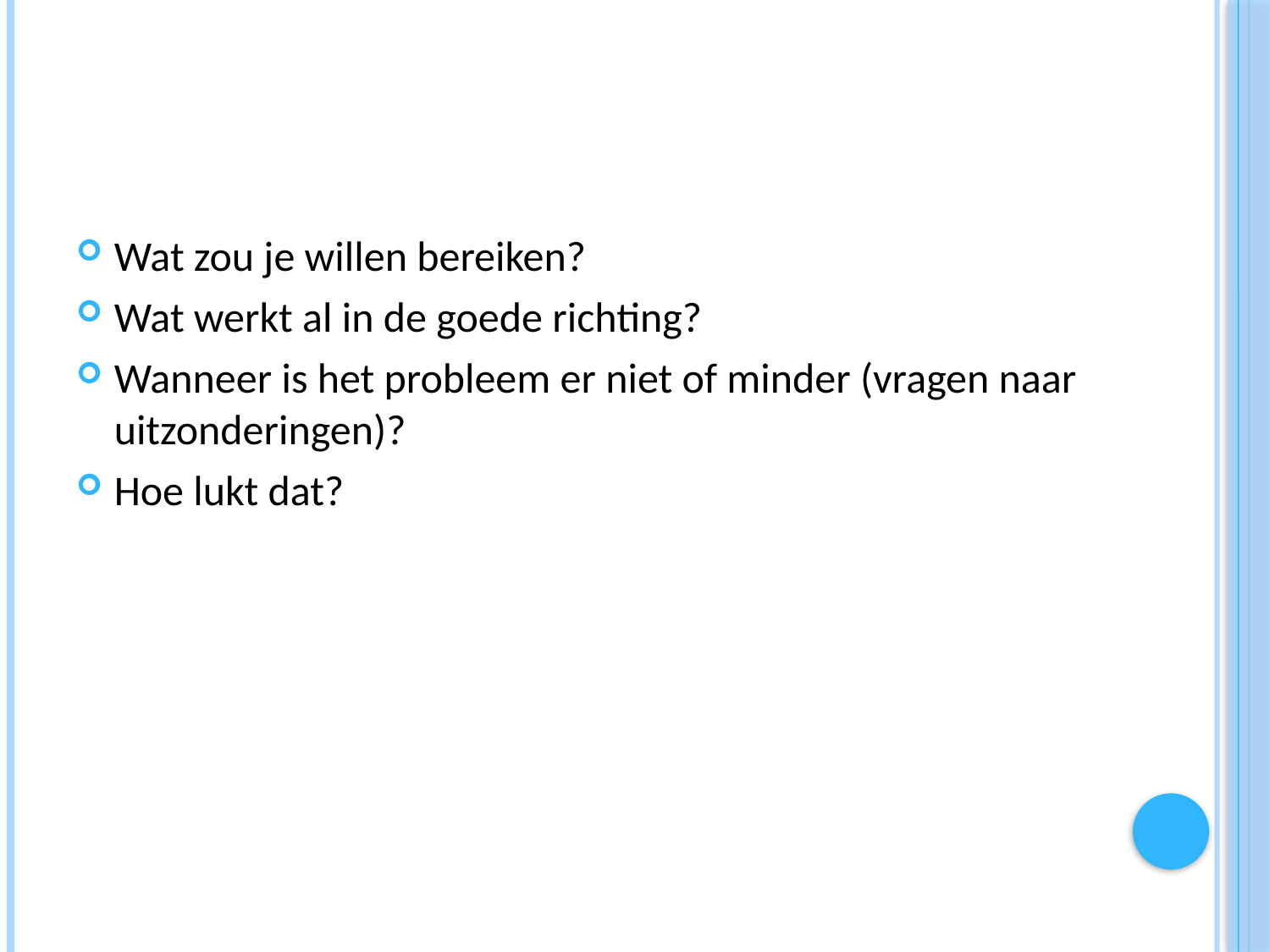

#
Wat zou je willen bereiken?
Wat werkt al in de goede richting?
Wanneer is het probleem er niet of minder (vragen naar uitzonderingen)?
Hoe lukt dat?